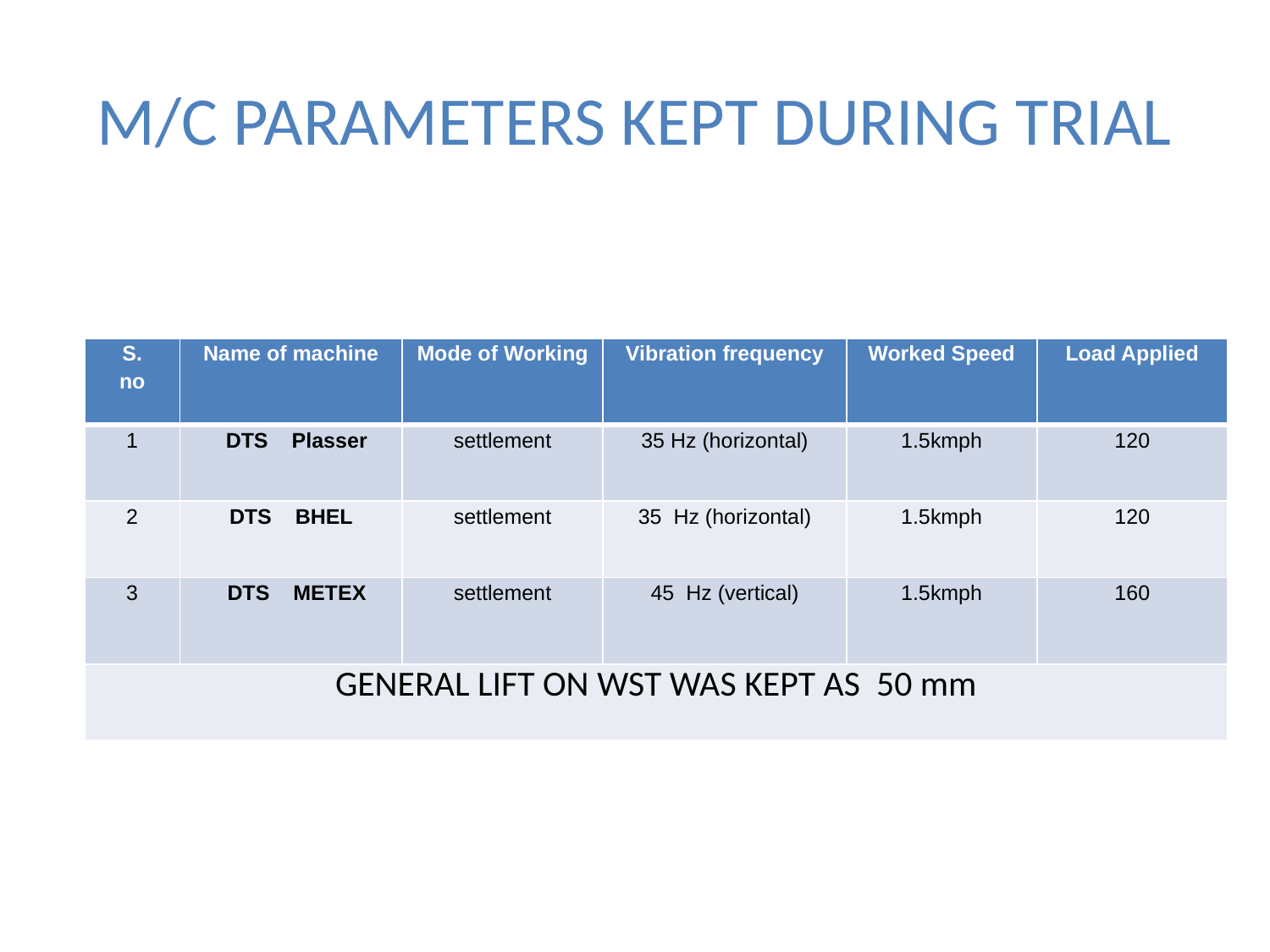

# M/C PARAMETERS KEPT DURING TRIAL
| S. no | Name of machine | Mode of Working | Vibration frequency | Worked Speed | Load Applied |
| --- | --- | --- | --- | --- | --- |
| 1 | DTS Plasser | settlement | 35 Hz (horizontal) | 1.5kmph | 120 |
| 2 | DTS BHEL | settlement | 35 Hz (horizontal) | 1.5kmph | 120 |
| 3 | DTS METEX | settlement | 45 Hz (vertical) | 1.5kmph | 160 |
| GENERAL LIFT ON WST WAS KEPT AS 50 mm |  |  |  |  |  |